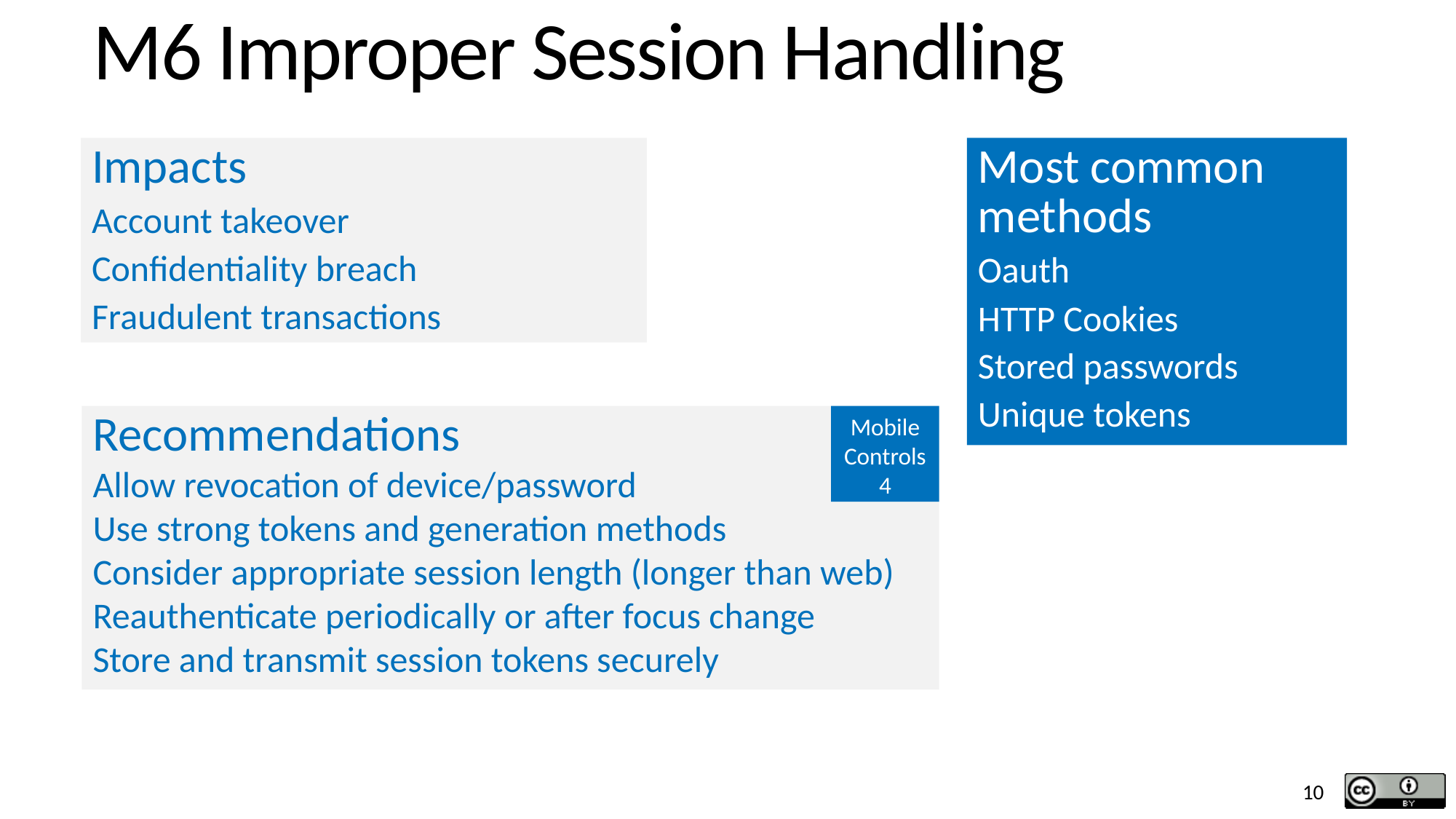

# M6 Improper Session Handling
Impacts
Account takeover
Confidentiality breach
Fraudulent transactions
Most common methods
Oauth
HTTP Cookies
Stored passwords
Unique tokens
Recommendations
Allow revocation of device/password
Use strong tokens and generation methods
Consider appropriate session length (longer than web)
Reauthenticate periodically or after focus change
Store and transmit session tokens securely
Mobile Controls
4